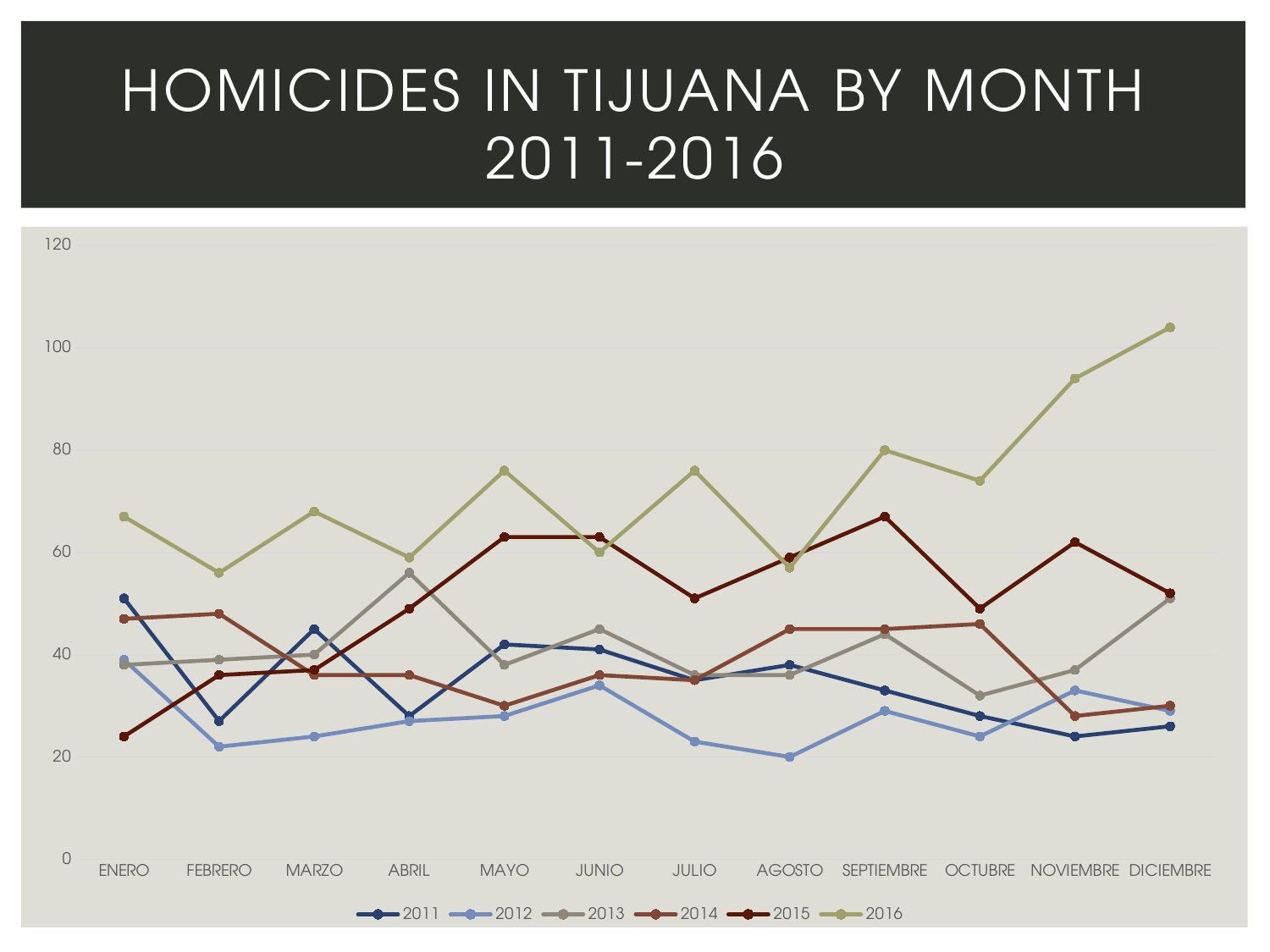

# Homicides in tijuana by month 2011-2016

### Chart

| Category | 2011 | 2012 | 2013 | 2014 | 2015 | 2016 |
|---|---|---|---|---|---|---|
| ENERO | 51.0 | 39.0 | 38.0 | 47.0 | 24.0 | 67.0 |
| FEBRERO | 27.0 | 22.0 | 39.0 | 48.0 | 36.0 | 56.0 |
| MARZO | 45.0 | 24.0 | 40.0 | 36.0 | 37.0 | 68.0 |
| ABRIL | 28.0 | 27.0 | 56.0 | 36.0 | 49.0 | 59.0 |
| MAYO | 42.0 | 28.0 | 38.0 | 30.0 | 63.0 | 76.0 |
| JUNIO | 41.0 | 34.0 | 45.0 | 36.0 | 63.0 | 60.0 |
| JULIO | 35.0 | 23.0 | 36.0 | 35.0 | 51.0 | 76.0 |
| AGOSTO | 38.0 | 20.0 | 36.0 | 45.0 | 59.0 | 57.0 |
| SEPTIEMBRE | 33.0 | 29.0 | 44.0 | 45.0 | 67.0 | 80.0 |
| OCTUBRE | 28.0 | 24.0 | 32.0 | 46.0 | 49.0 | 74.0 |
| NOVIEMBRE | 24.0 | 33.0 | 37.0 | 28.0 | 62.0 | 94.0 |
| DICIEMBRE | 26.0 | 29.0 | 51.0 | 30.0 | 52.0 | 104.0 |